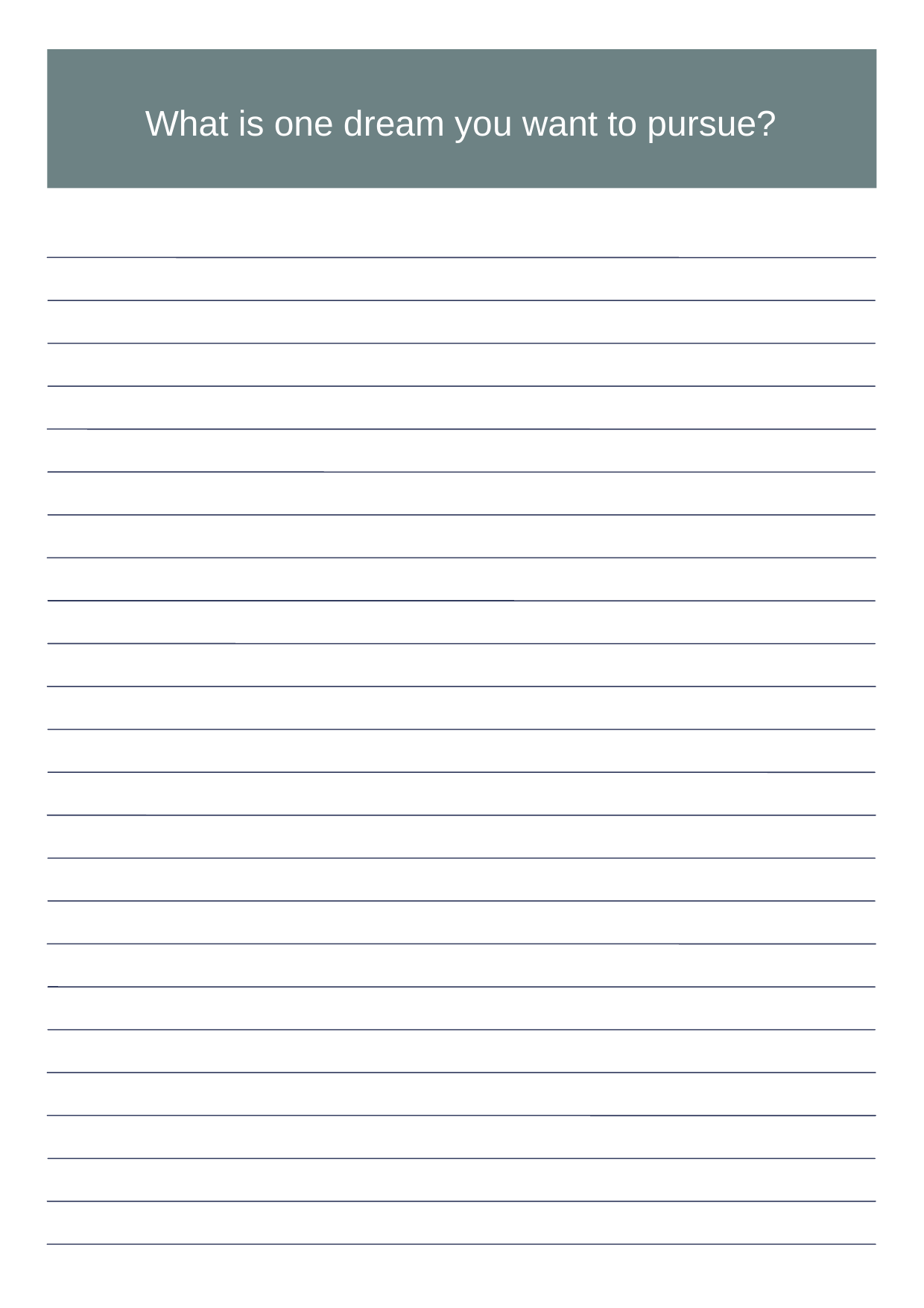

What is one dream you want to pursue?